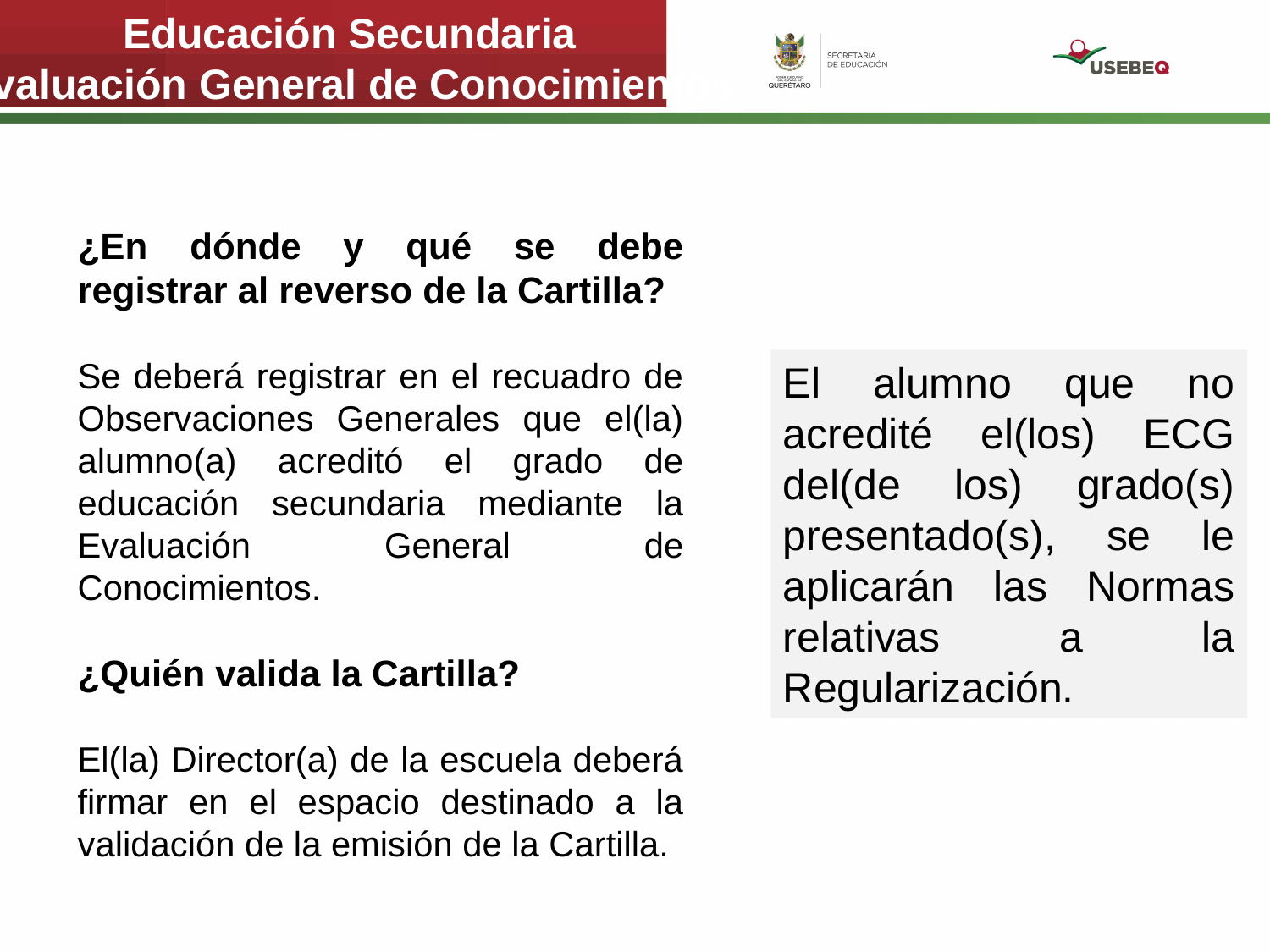

Educación Secundaria
Evaluación General de Conocimientos
¿En dónde y qué se debe registrar al reverso de la Cartilla?

Se deberá registrar en el recuadro de Observaciones Generales que el(la) alumno(a) acreditó el grado de educación secundaria mediante la Evaluación General de Conocimientos.

¿Quién valida la Cartilla?

El(la) Director(a) de la escuela deberá firmar en el espacio destinado a la validación de la emisión de la Cartilla.

El alumno que no acredité el(los) ECG del(de los) grado(s) presentado(s), se le aplicarán las Normas relativas a la Regularización.